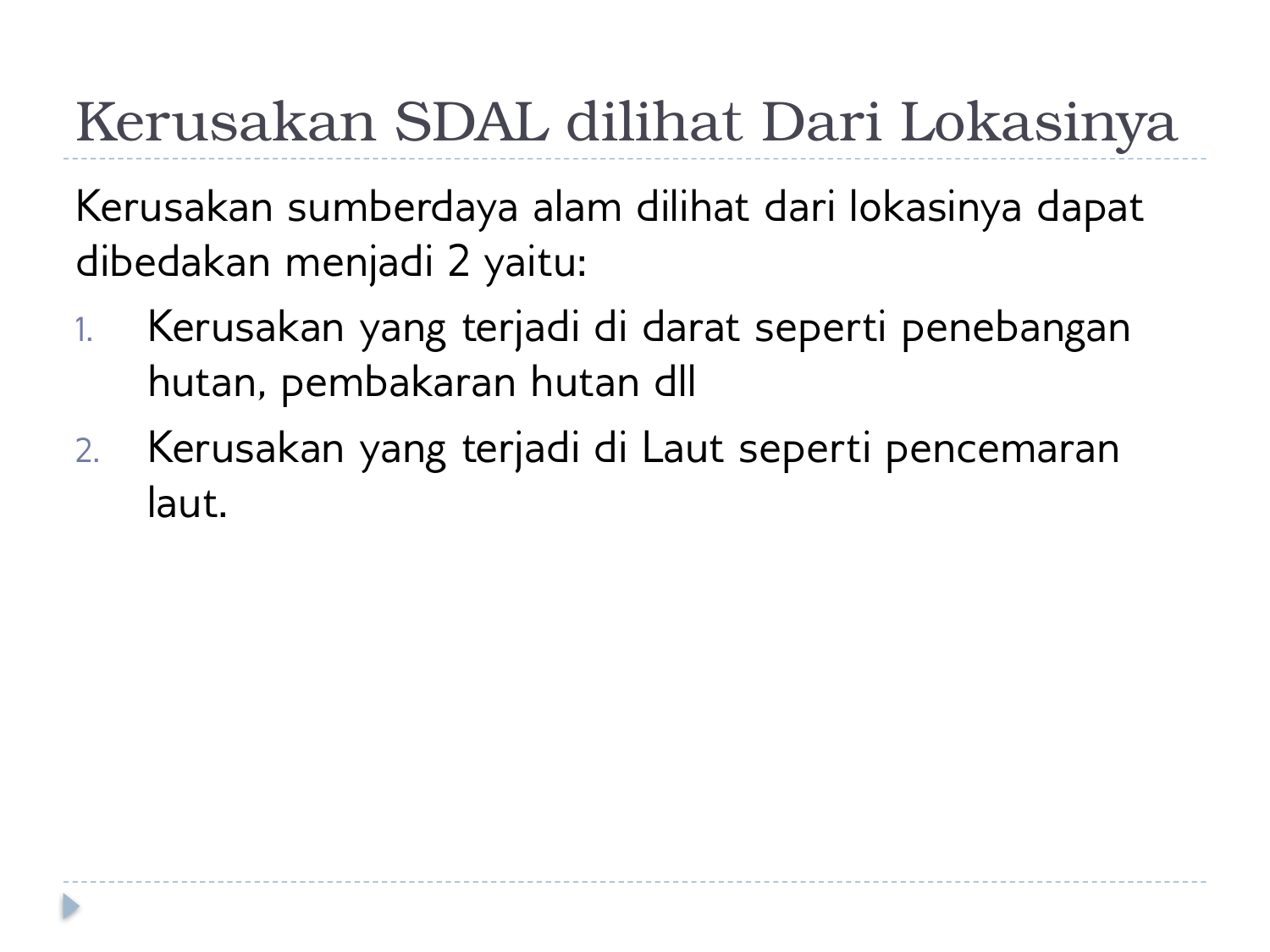

# Kerusakan SDAL dilihat Dari Lokasinya
Kerusakan sumberdaya alam dilihat dari lokasinya dapat dibedakan menjadi 2 yaitu:
Kerusakan yang terjadi di darat seperti penebangan hutan, pembakaran hutan dll
Kerusakan yang terjadi di Laut seperti pencemaran laut.